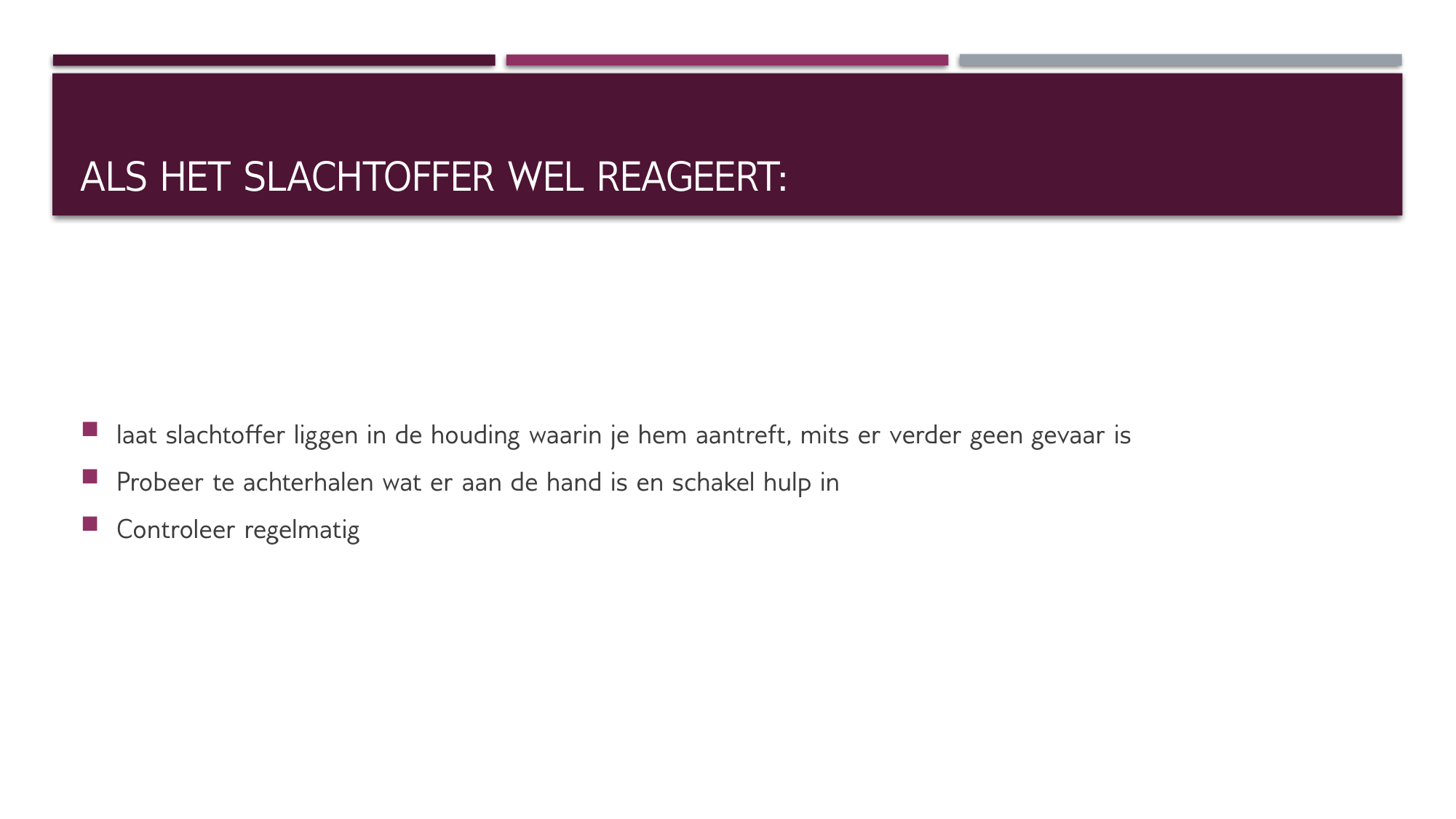

# als het slachtoffer wel reageert:
laat slachtoffer liggen in de houding waarin je hem aantreft, mits er verder geen gevaar is
Probeer te achterhalen wat er aan de hand is en schakel hulp in
Controleer regelmatig